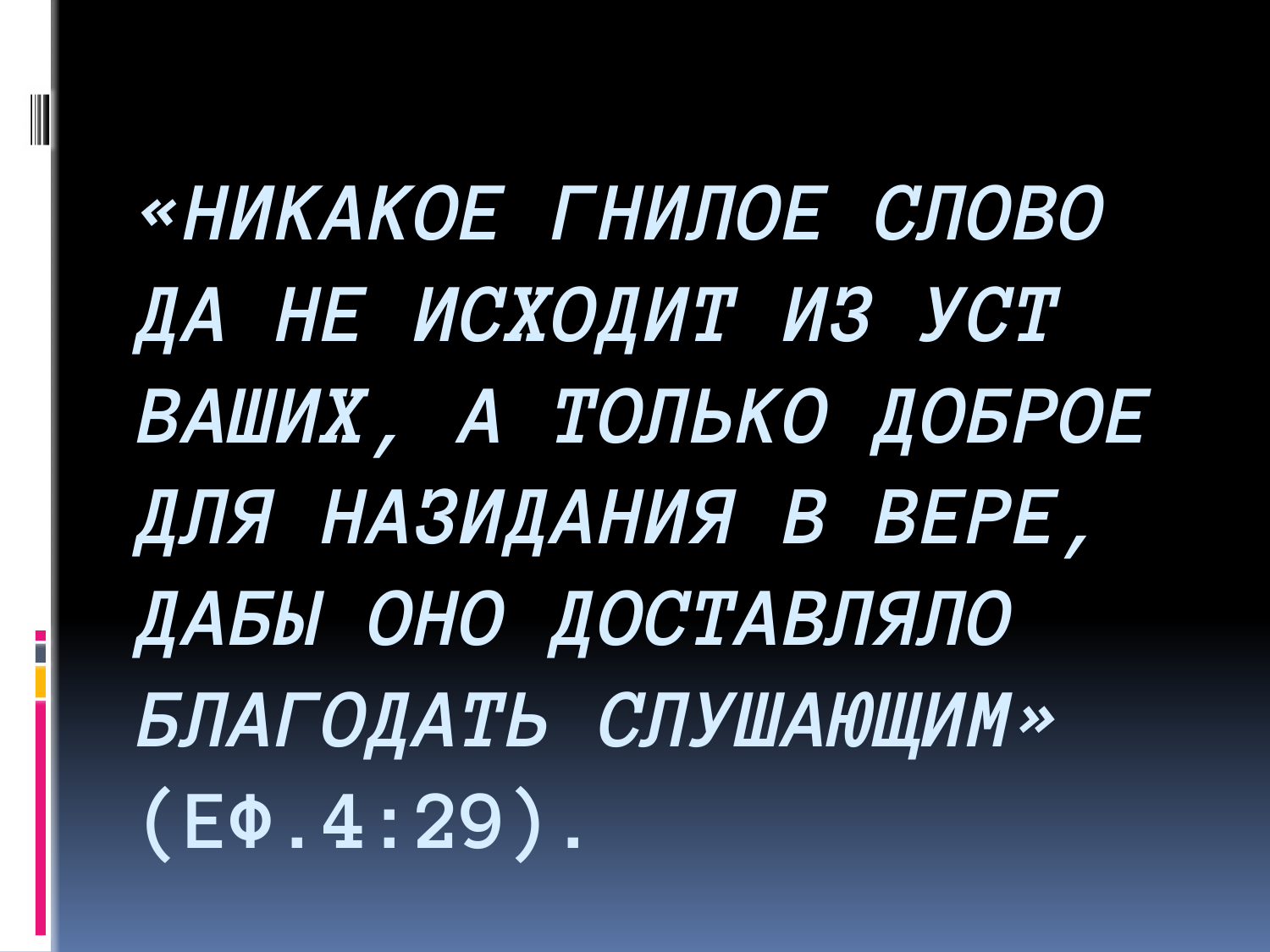

# «Никакое гнилое слово да не исходит из уст ваших, а только доброе для назидания в вере, дабы оно доставляло благодать слушающим» (Еф.4:29).